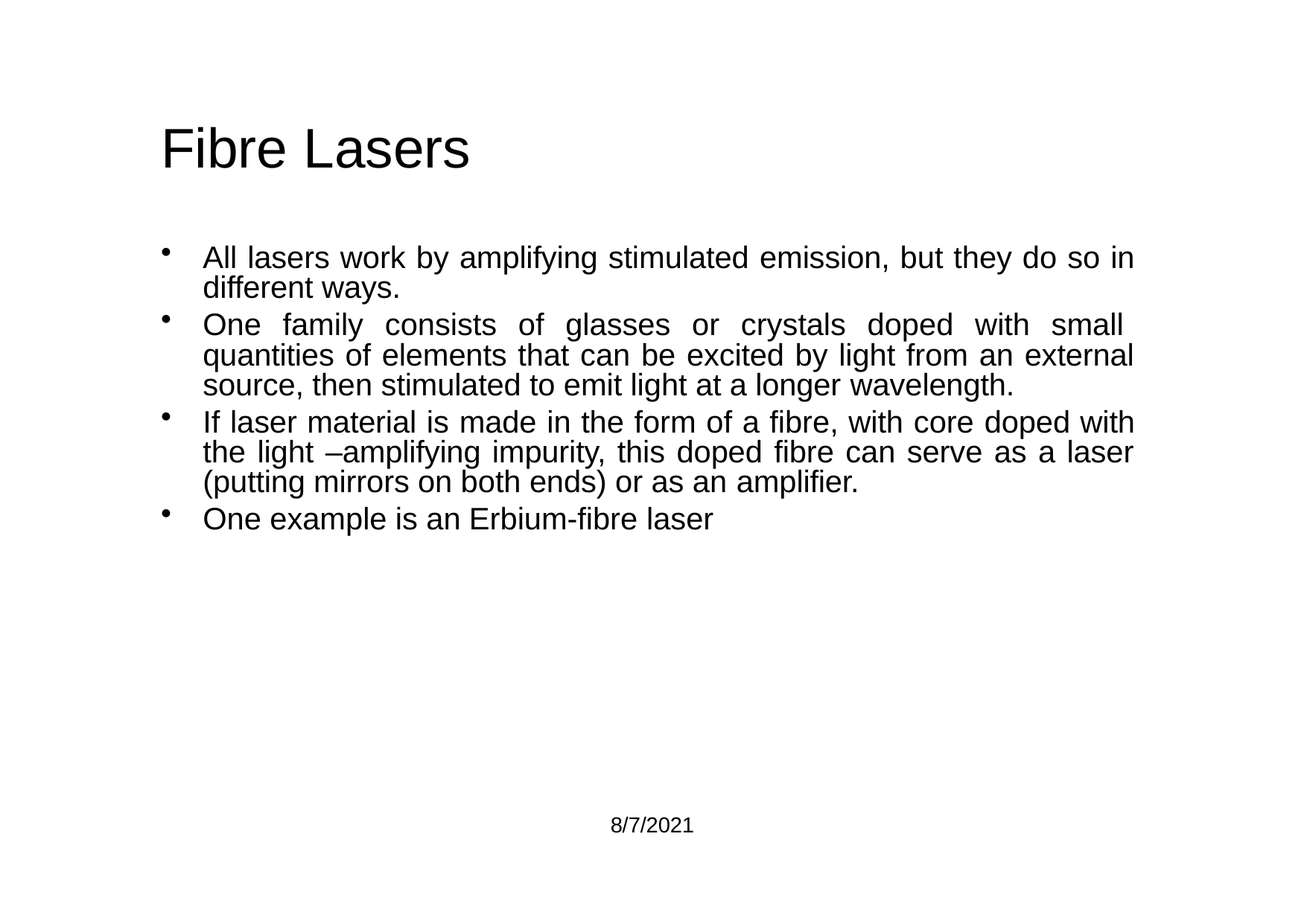

# Fibre Lasers
All lasers work by amplifying stimulated emission, but they do so in  different ways.
One family consists of glasses or crystals doped with small  quantities of elements that can be excited by light from an external  source, then stimulated to emit light at a longer wavelength.
If laser material is made in the form of a fibre, with core doped with  the light –amplifying impurity, this doped fibre can serve as a laser  (putting mirrors on both ends) or as an amplifier.
One example is an Erbium-fibre laser
8/7/2021